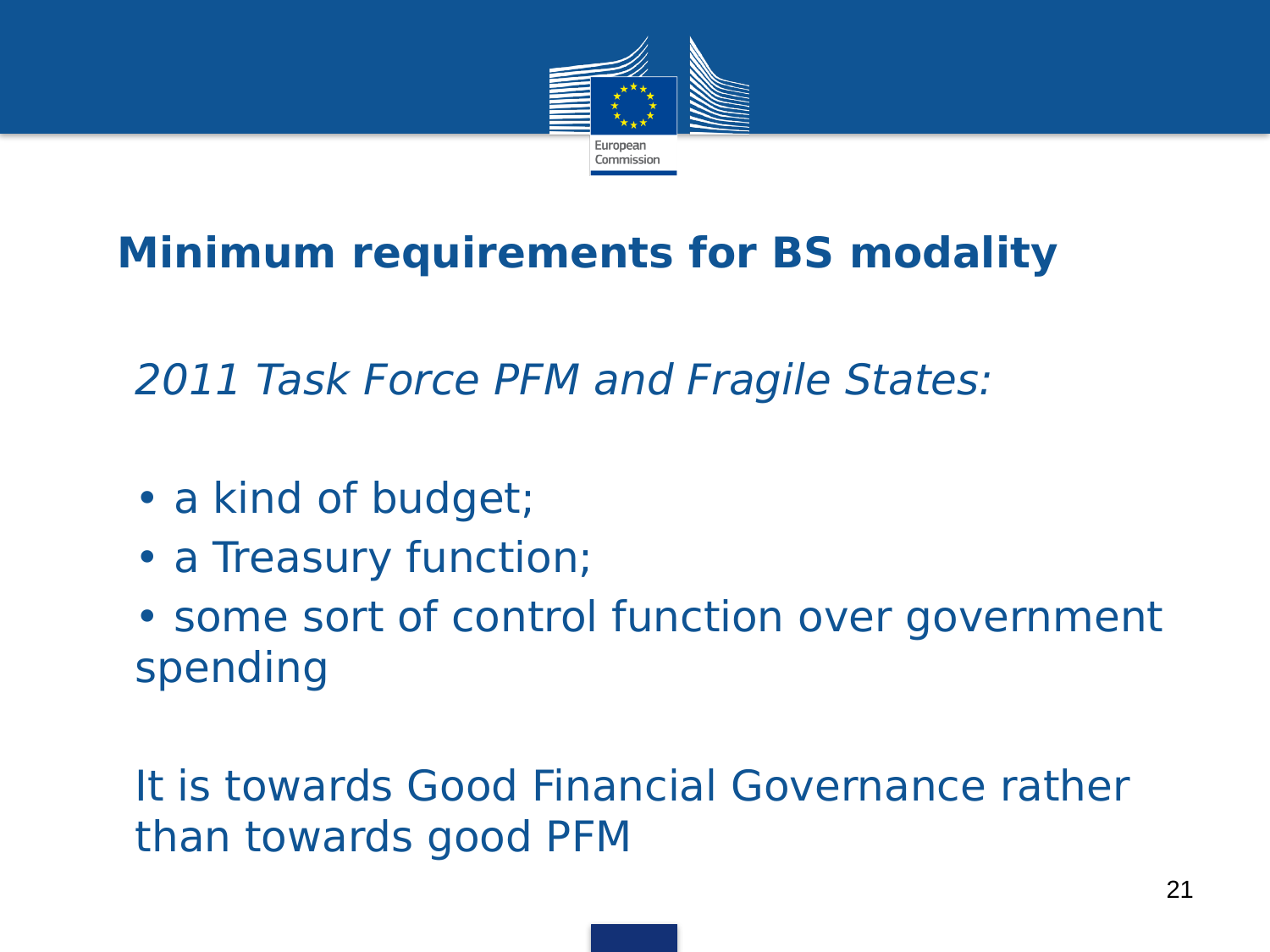

# Minimum requirements for BS modality
2011 Task Force PFM and Fragile States:

• a kind of budget;
• a Treasury function;
• some sort of control function over government spending

It is towards Good Financial Governance rather than towards good PFM
21